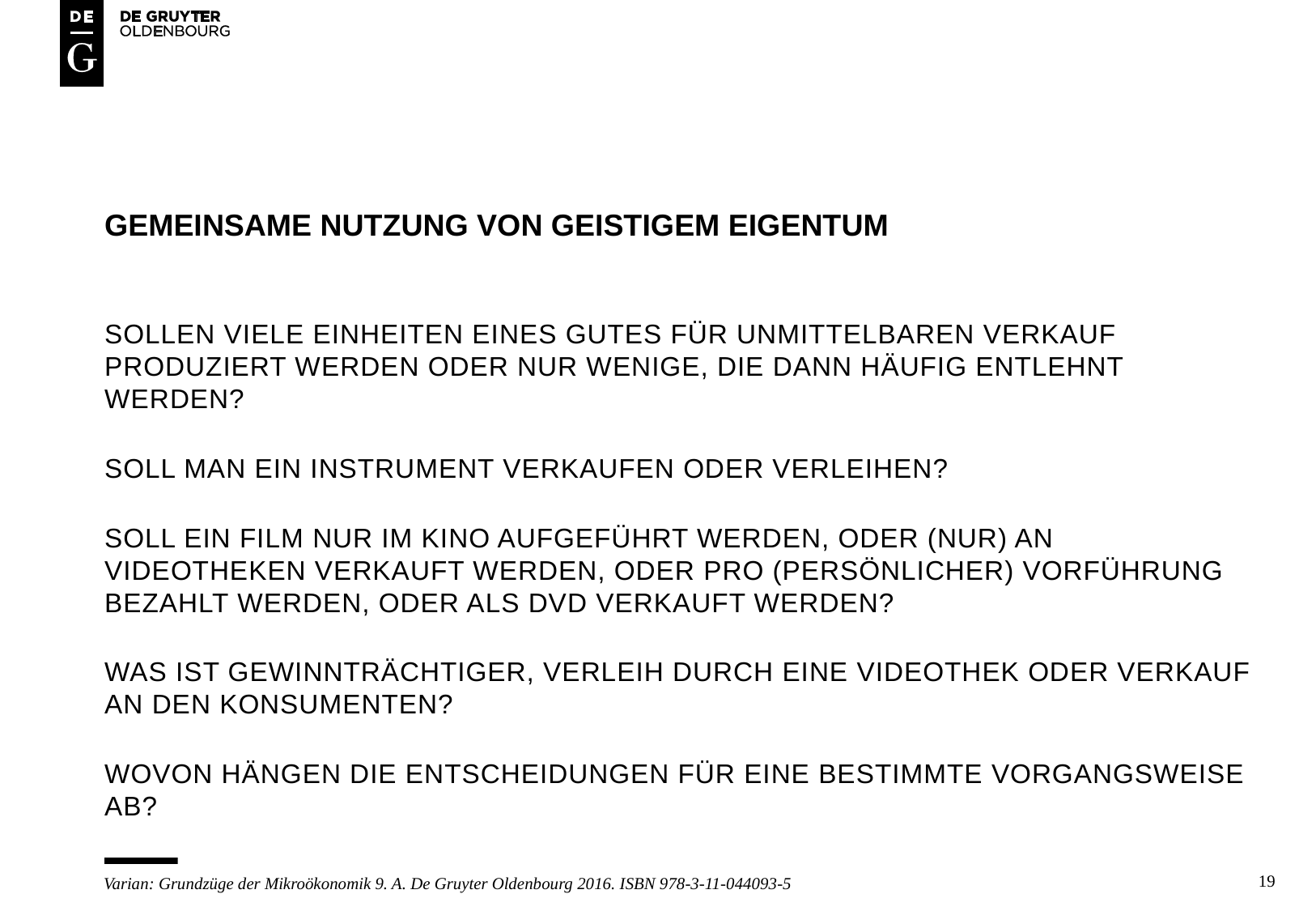

# Gemeinsame nutzung von geistigem eigentum
Sollen viele einheiten eines gutes für unmittelbaren verkauf produziert werden oder nur wenige, die dann häufig entlehnt werden?
Soll man ein instrument verkaufen oder verleihen?
Soll ein film nur im kino aufgeführt werden, oder (nur) an videotheken verkauft werden, oder pro (persönlicher) vorführung bezahlt werden, oder als DVD verkauft werden?
Was ist gewinnträchtiger, verleih durch eine Videothek oder verkauf an den konsumenten?
Wovon hängen die entscheidungen für eine bestimmte vorgangsweise ab?
19
Varian: Grundzüge der Mikroökonomik 9. A. De Gruyter Oldenbourg 2016. ISBN 978-3-11-044093-5